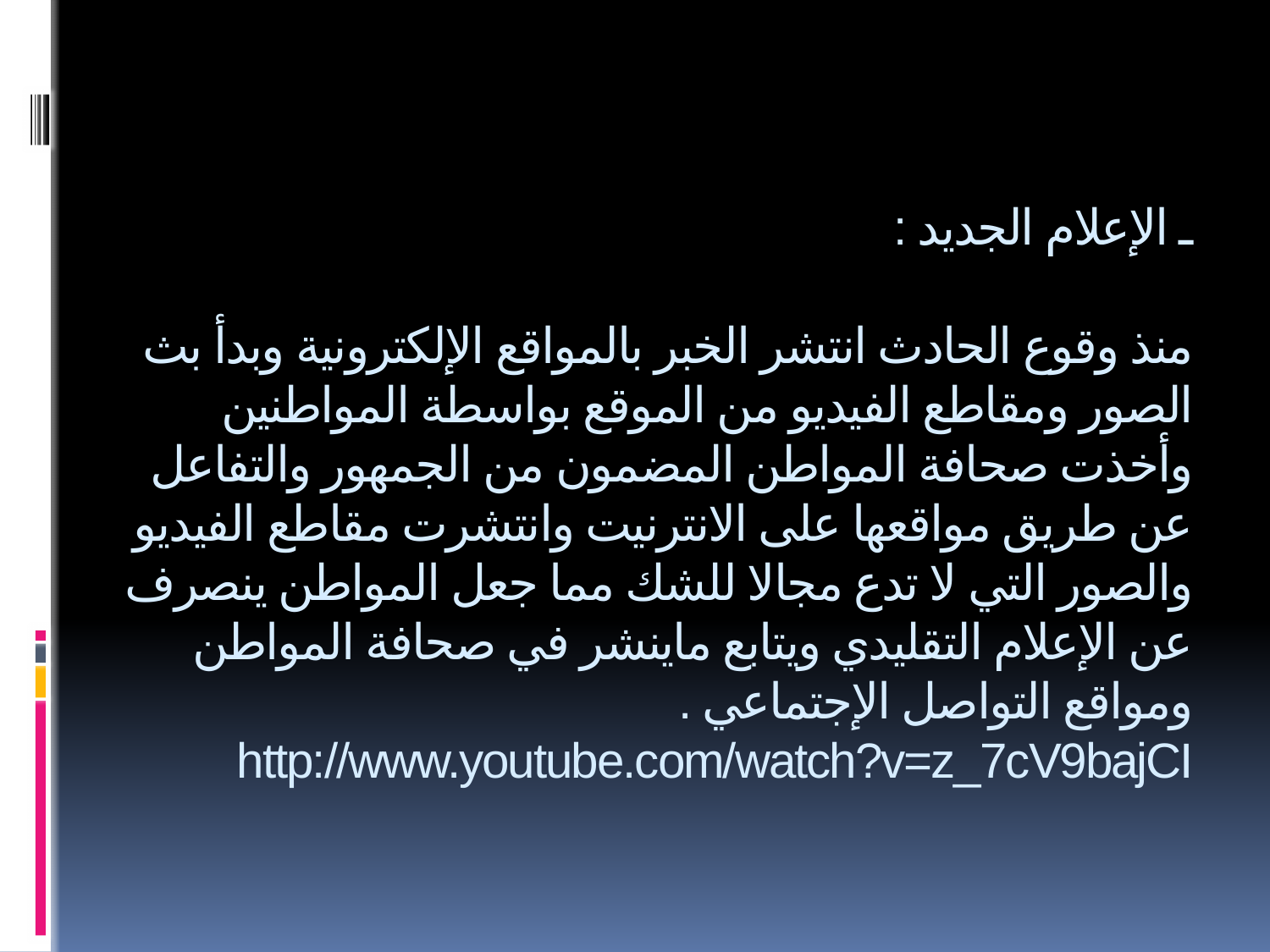

# ـ الإعلام الجديد : منذ وقوع الحادث انتشر الخبر بالمواقع الإلكترونية وبدأ بث الصور ومقاطع الفيديو من الموقع بواسطة المواطنين وأخذت صحافة المواطن المضمون من الجمهور والتفاعل عن طريق مواقعها على الانترنيت وانتشرت مقاطع الفيديو والصور التي لا تدع مجالا للشك مما جعل المواطن ينصرف عن الإعلام التقليدي ويتابع ماينشر في صحافة المواطن ومواقع التواصل الإجتماعي . http://www.youtube.com/watch?v=z_7cV9bajCI